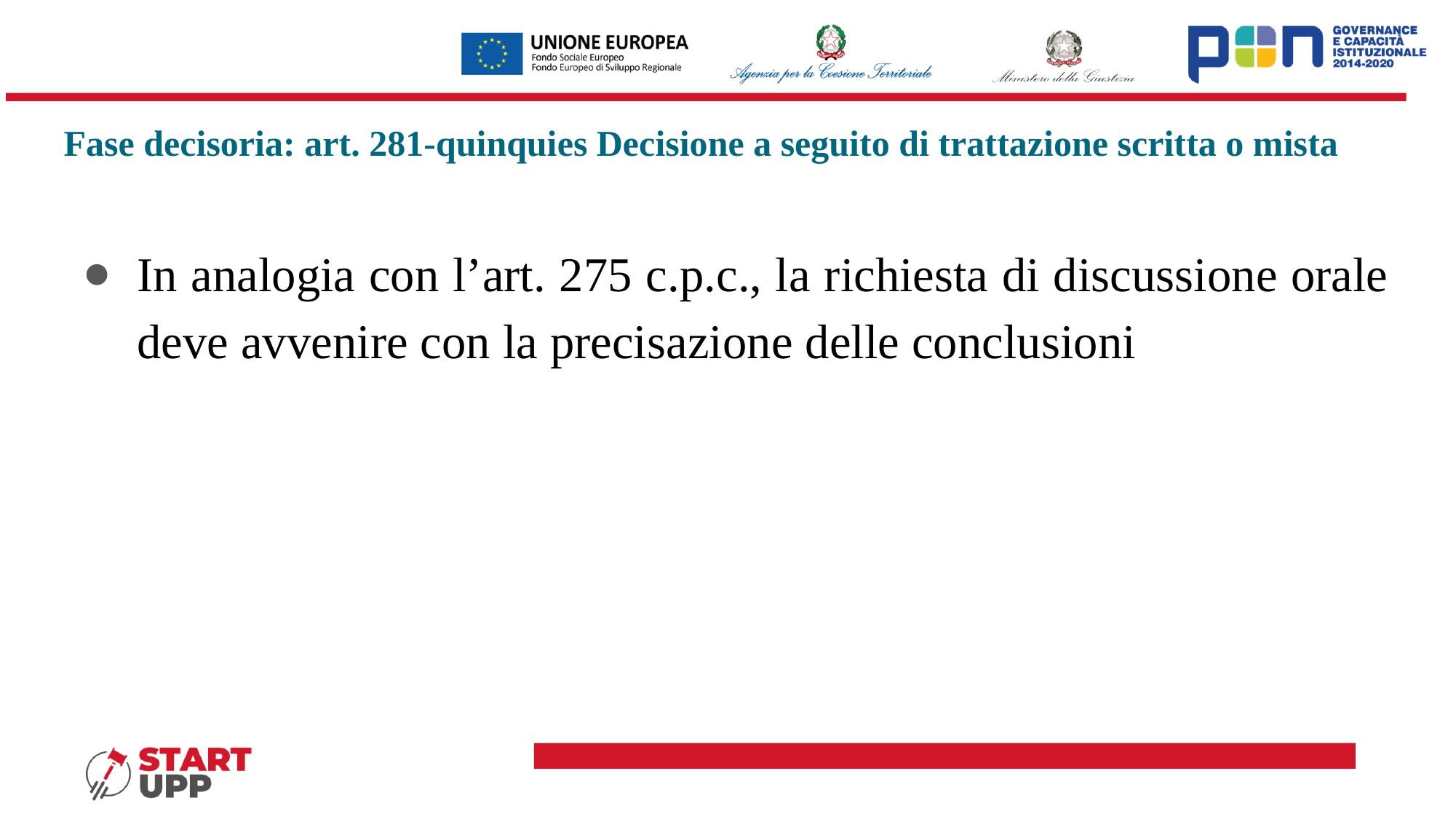

# Fase decisoria: art. 281-quinquies Decisione a seguito di trattazione scritta o mista
In analogia con l’art. 275 c.p.c., la richiesta di discussione orale deve avvenire con la precisazione delle conclusioni